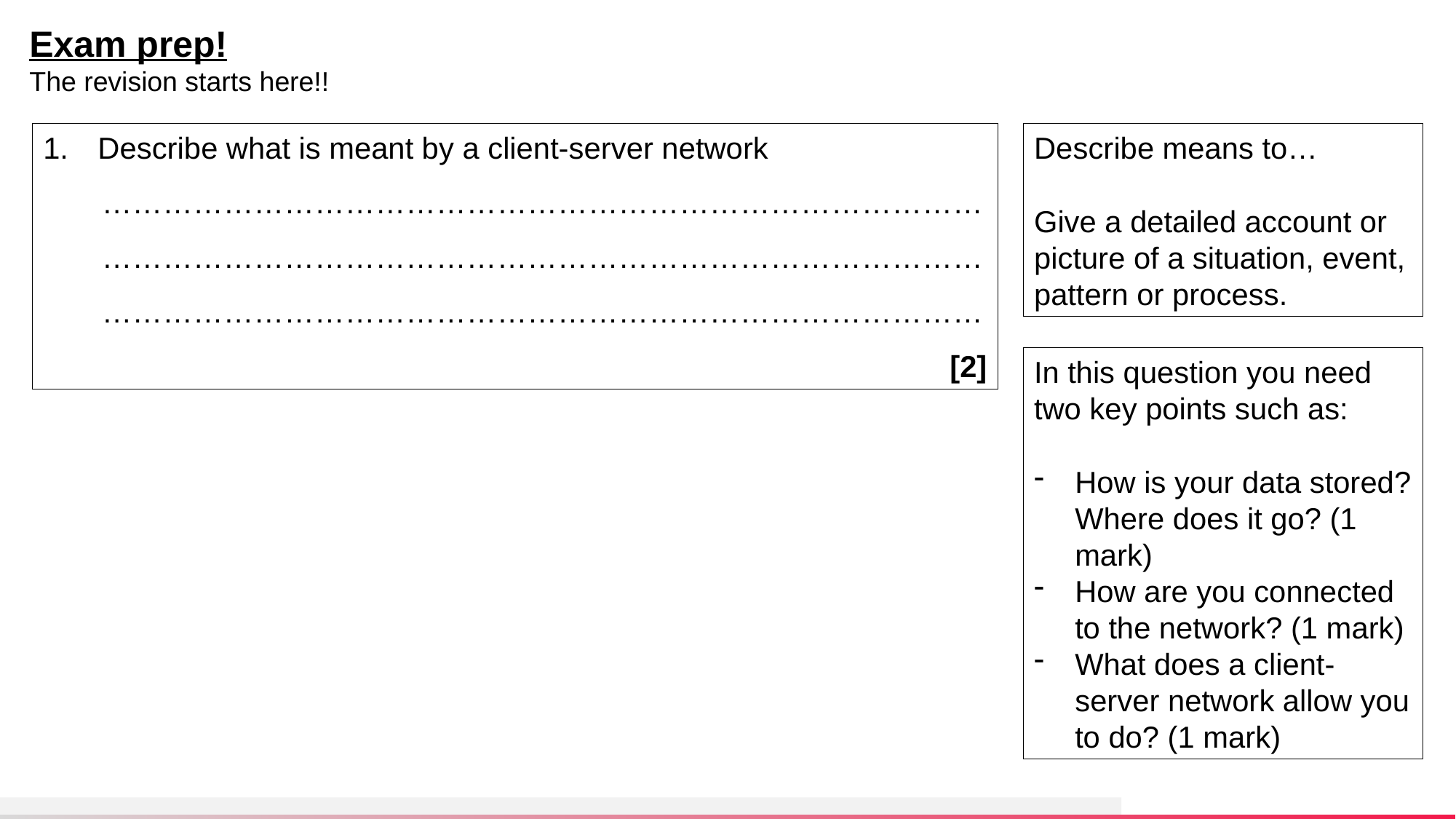

Exam prep!
The revision starts here!!
Describe what is meant by a client-server network
       ……………………………………………………………………………
       ……………………………………………………………………………
       ……………………………………………………………………………
[2]
Describe means to…

Give a detailed account or picture of a situation, event, pattern or process.
In this question you need two key points such as:

How is your data stored? Where does it go? (1 mark)
How are you connected to the network? (1 mark)
What does a client-server network allow you to do? (1 mark)